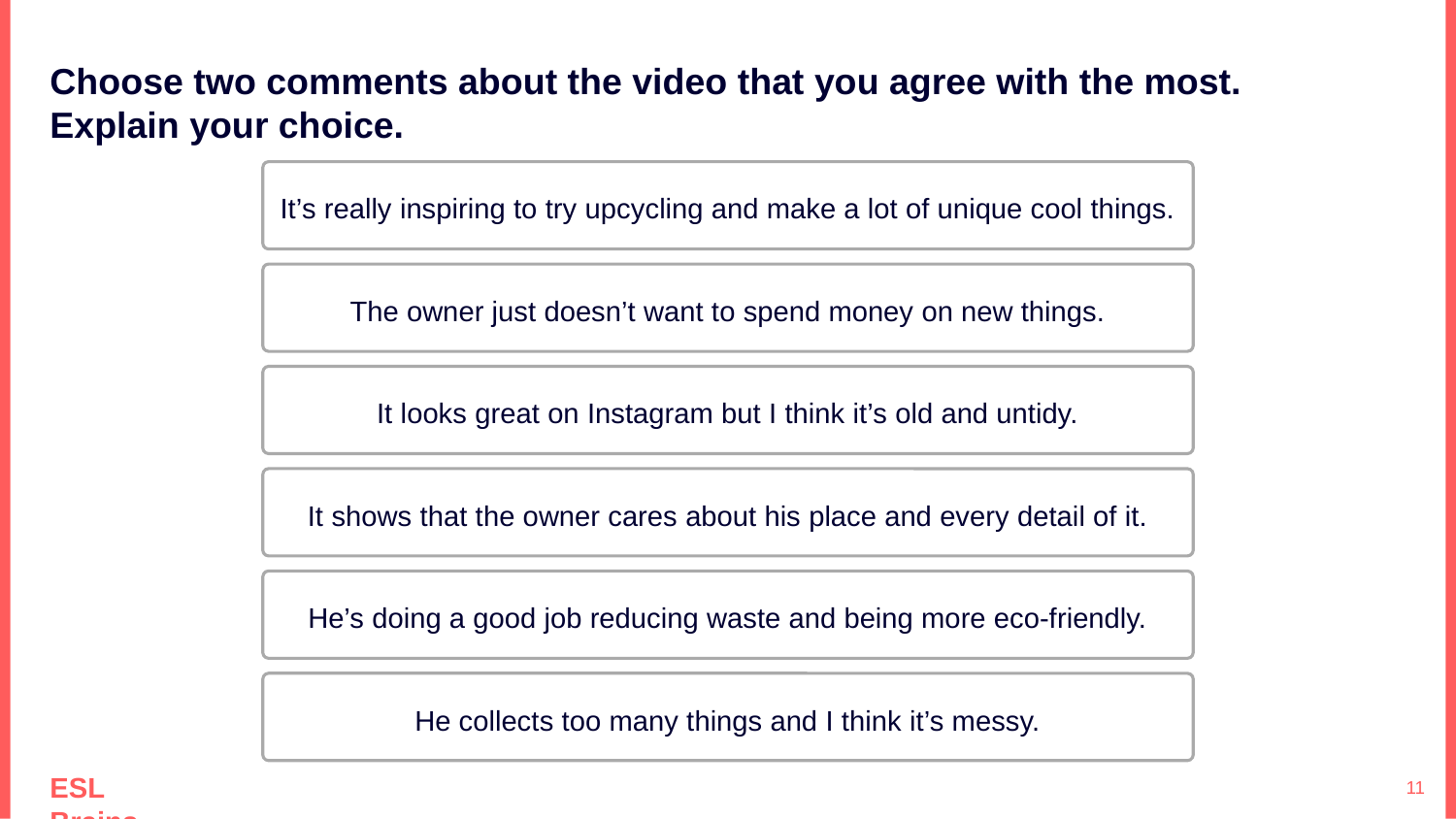

Choose two comments about the video that you agree with the most. Explain your choice.
It’s really inspiring to try upcycling and make a lot of unique cool things.
The owner just doesn’t want to spend money on new things.
It looks great on Instagram but I think it’s old and untidy.
It shows that the owner cares about his place and every detail of it.
He’s doing a good job reducing waste and being more eco-friendly.
He collects too many things and I think it’s messy.
11